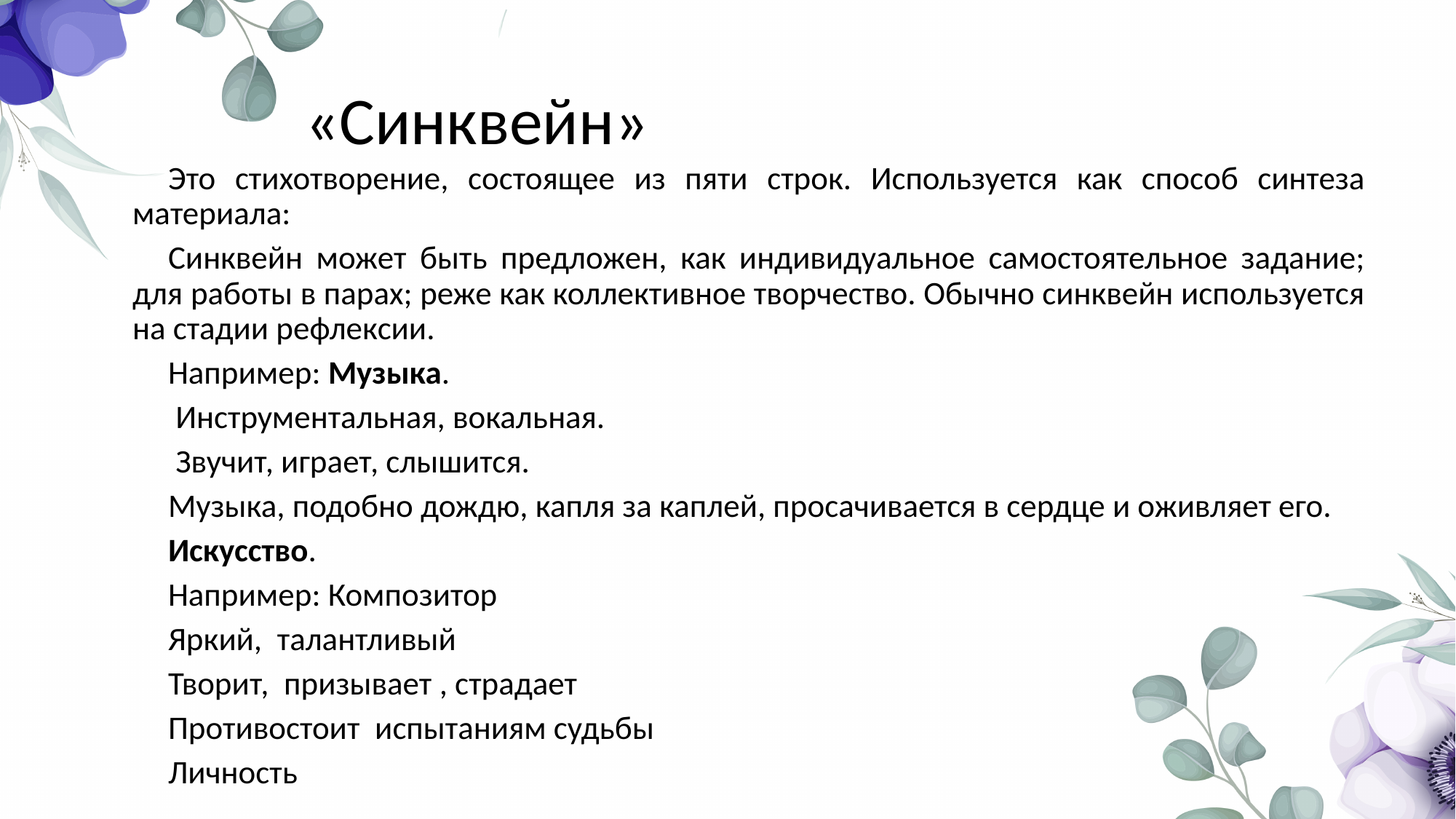

# «Синквейн»
Это стихотворение, состоящее из пяти строк. Используется как способ синтеза материала:
Синквейн может быть предложен, как индивидуальное самостоятельное задание; для работы в парах; реже как коллективное творчество. Обычно синквейн используется на стадии рефлексии.
Например: Музыка.
 Инструментальная, вокальная.
 Звучит, играет, слышится.
Музыка, подобно дождю, капля за каплей, просачивается в сердце и оживляет его.
Искусство.
Например: Композитор
Яркий,  талантливый
Творит,  призывает , страдает
Противостоит  испытаниям судьбы
Личность